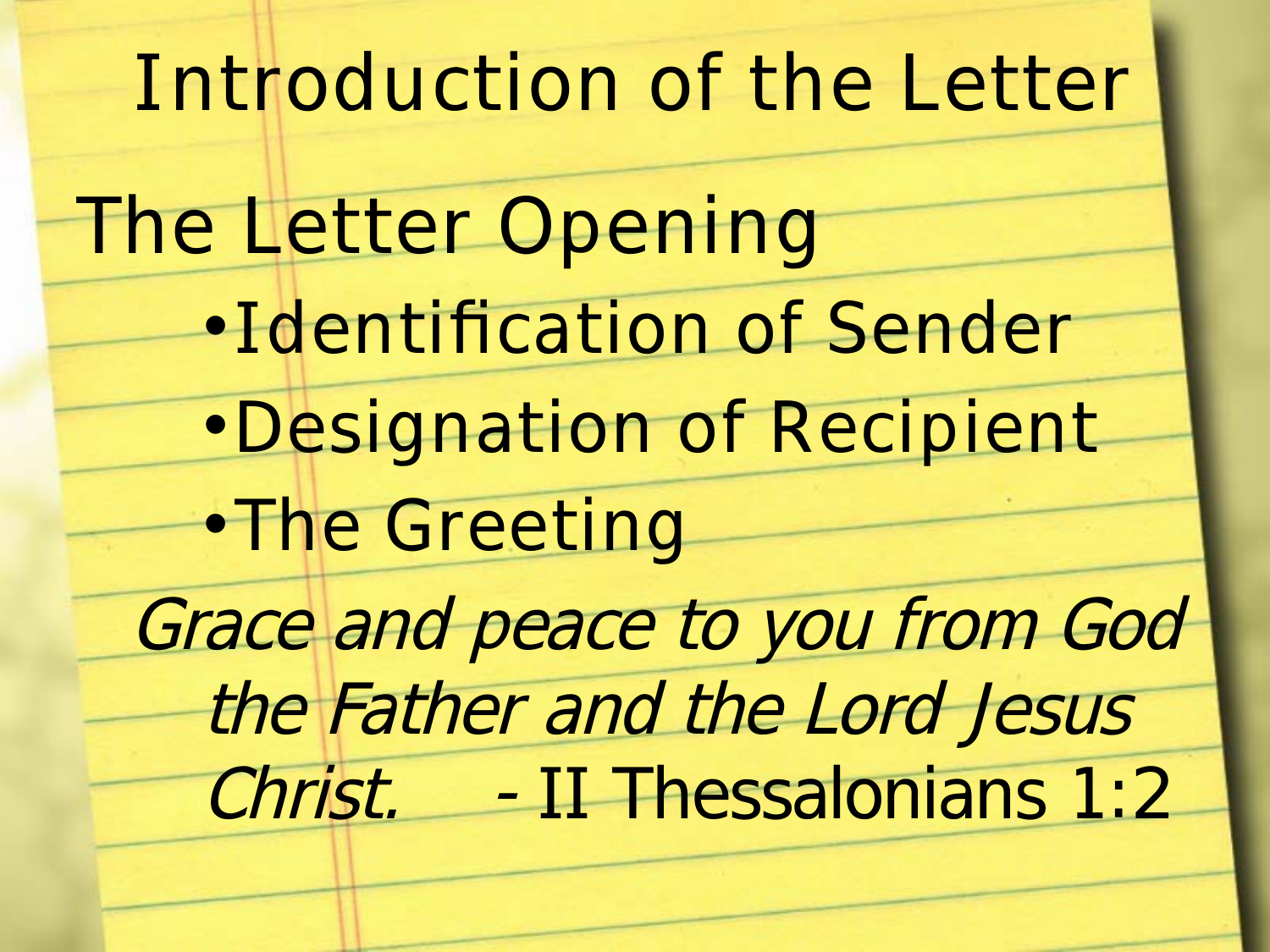

# Introduction of the Letter
The Letter Opening
Identification of Sender
Designation of Recipient
The Greeting
Grace and peace to you from God the Father and the Lord Jesus Christ.    - II Thessalonians 1:2